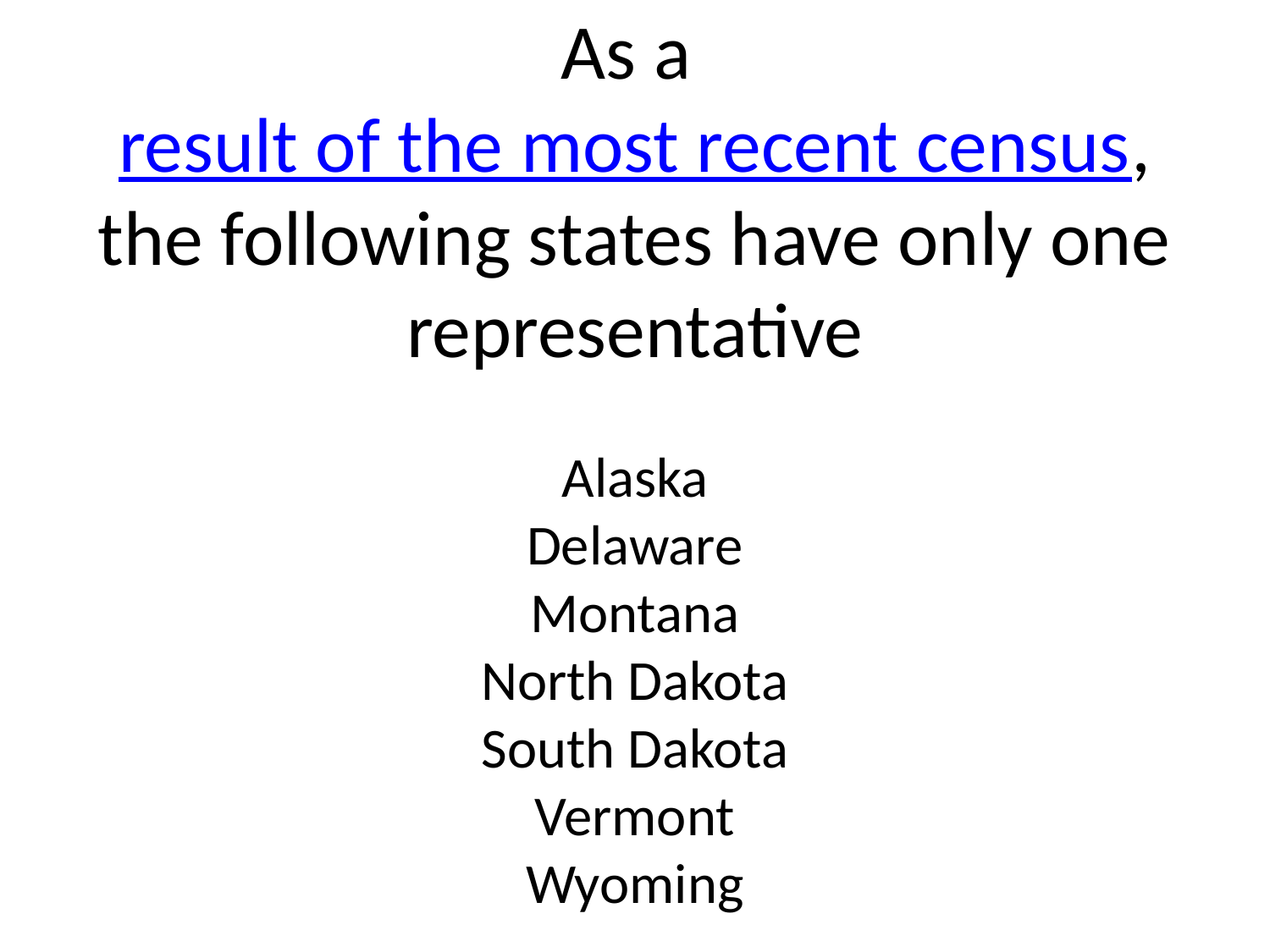

# As a result of the most recent census, the following states have only one representative Alaska Delaware Montana North Dakota South Dakota Vermont Wyoming